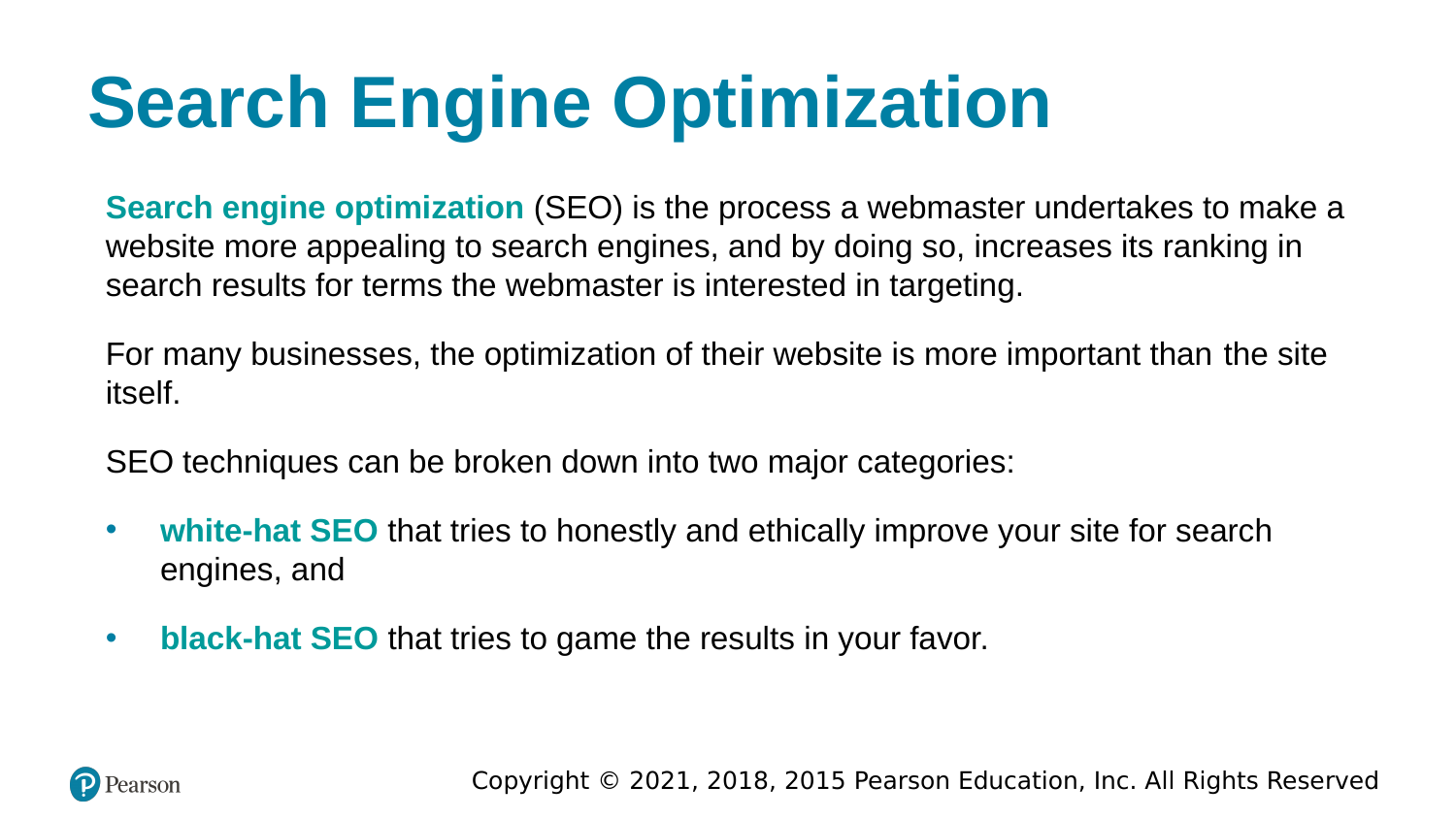

# Search Engine Optimization
Search engine optimization (SEO) is the process a webmaster undertakes to make a website more appealing to search engines, and by doing so, increases its ranking in search results for terms the webmaster is interested in targeting.
For many businesses, the optimization of their website is more important than the site itself.
SEO techniques can be broken down into two major categories:
white-hat SEO that tries to honestly and ethically improve your site for search engines, and
black-hat SEO that tries to game the results in your favor.